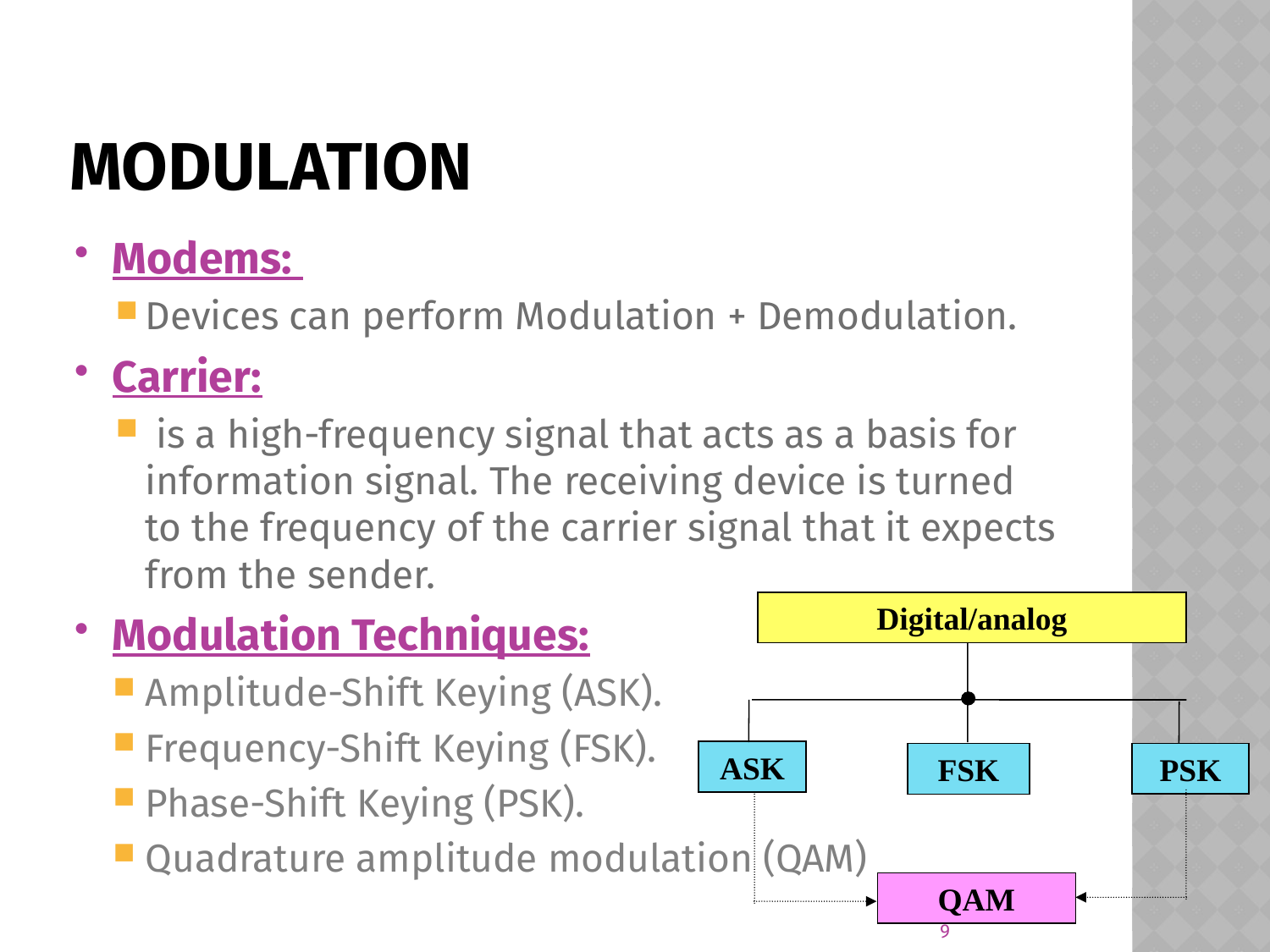

# Modulation
Modems:
Devices can perform Modulation + Demodulation.
Carrier:
 is a high-frequency signal that acts as a basis for information signal. The receiving device is turned to the frequency of the carrier signal that it expects from the sender.
Modulation Techniques:
Amplitude-Shift Keying (ASK).
Frequency-Shift Keying (FSK).
Phase-Shift Keying (PSK).
Quadrature amplitude modulation (QAM)

Digital/analog

ASK
PSK
FSK

QAM
9